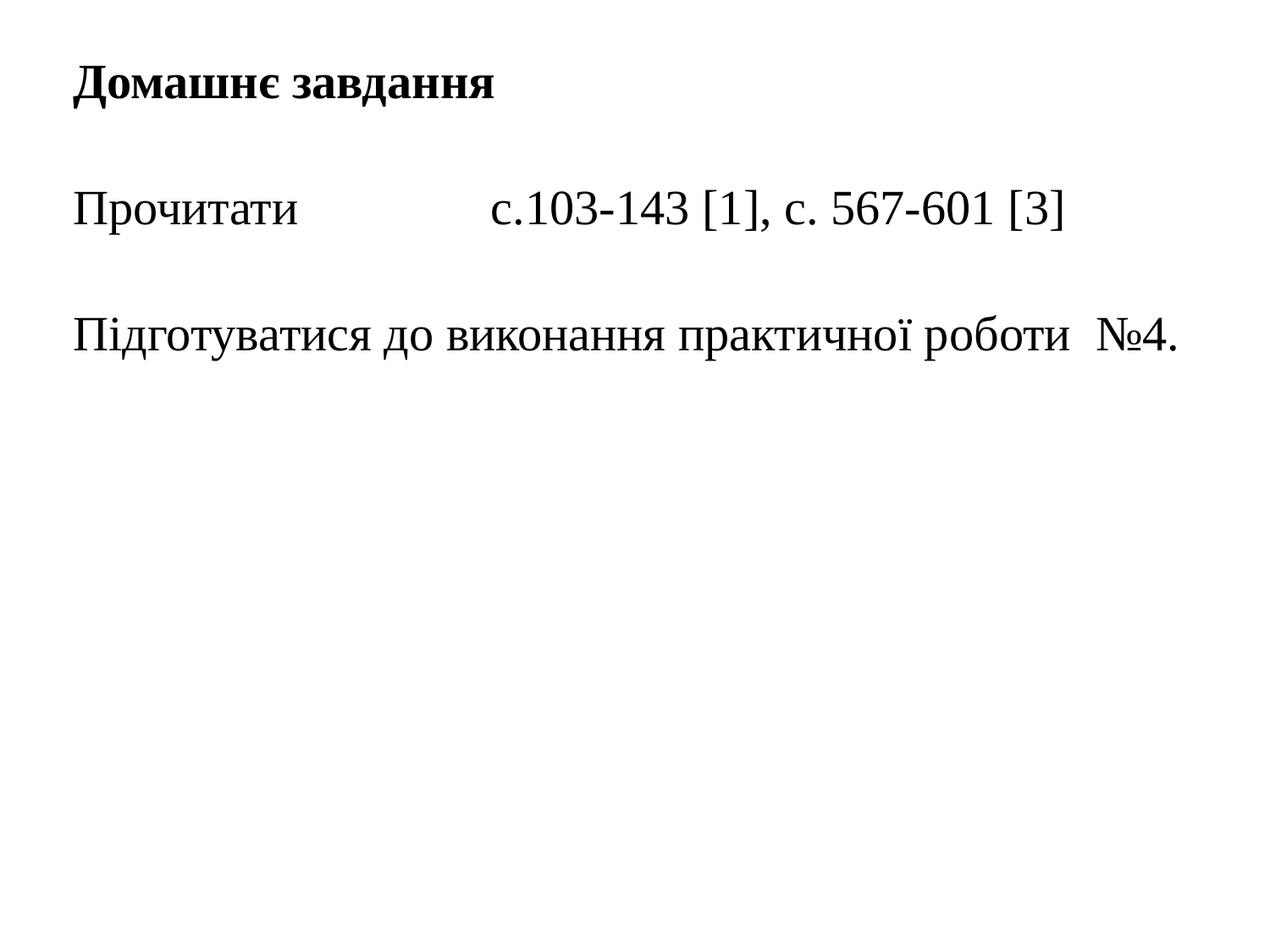

Домашнє завдання

	Прочитати 		   с.103-143 [1], с. 567-601 [3]

	Підготуватися до виконання практичної роботи  №4.